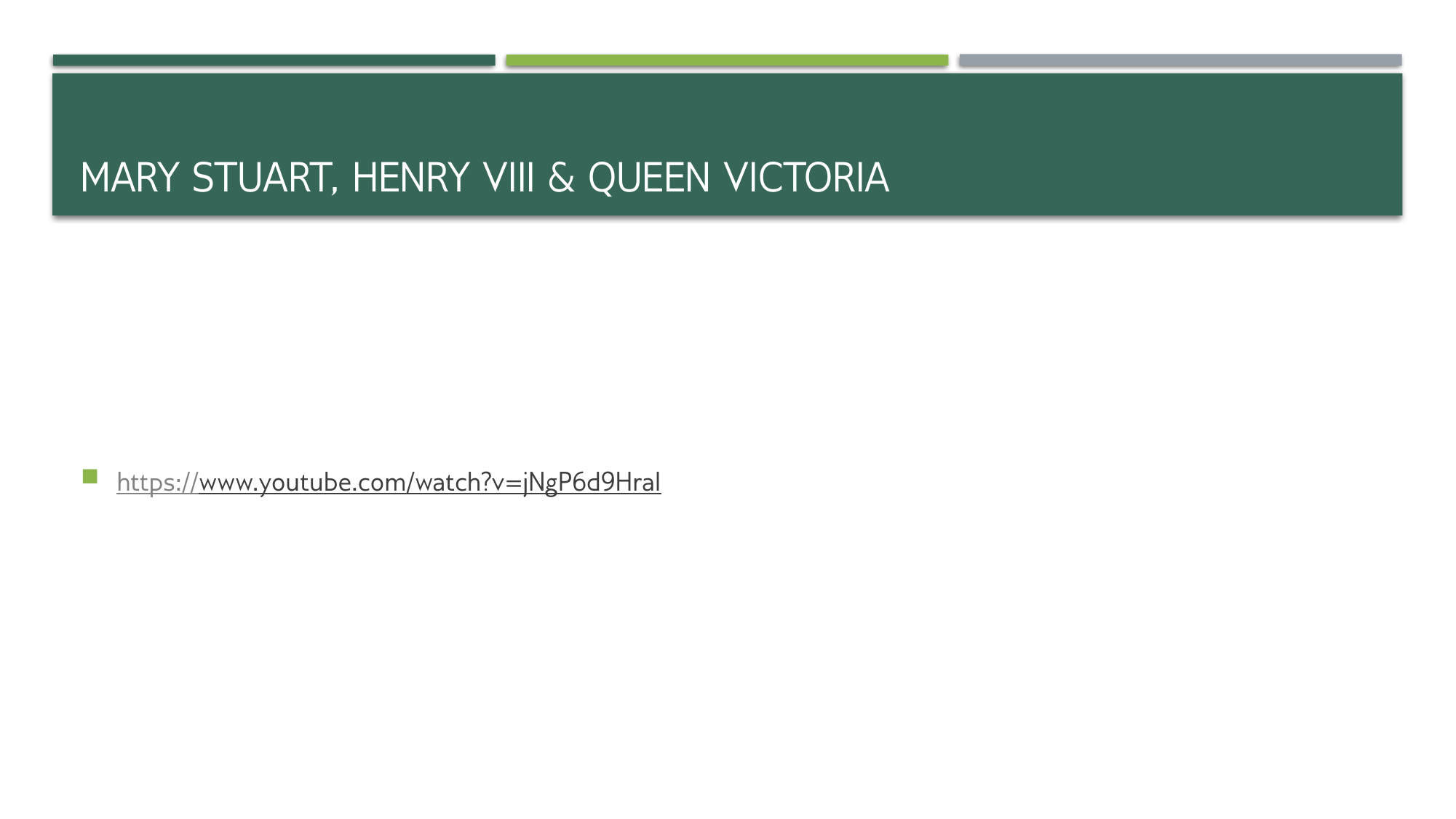

# Mary Stuart, Henry VIII & Queen Victoria
https://www.youtube.com/watch?v=jNgP6d9HraI